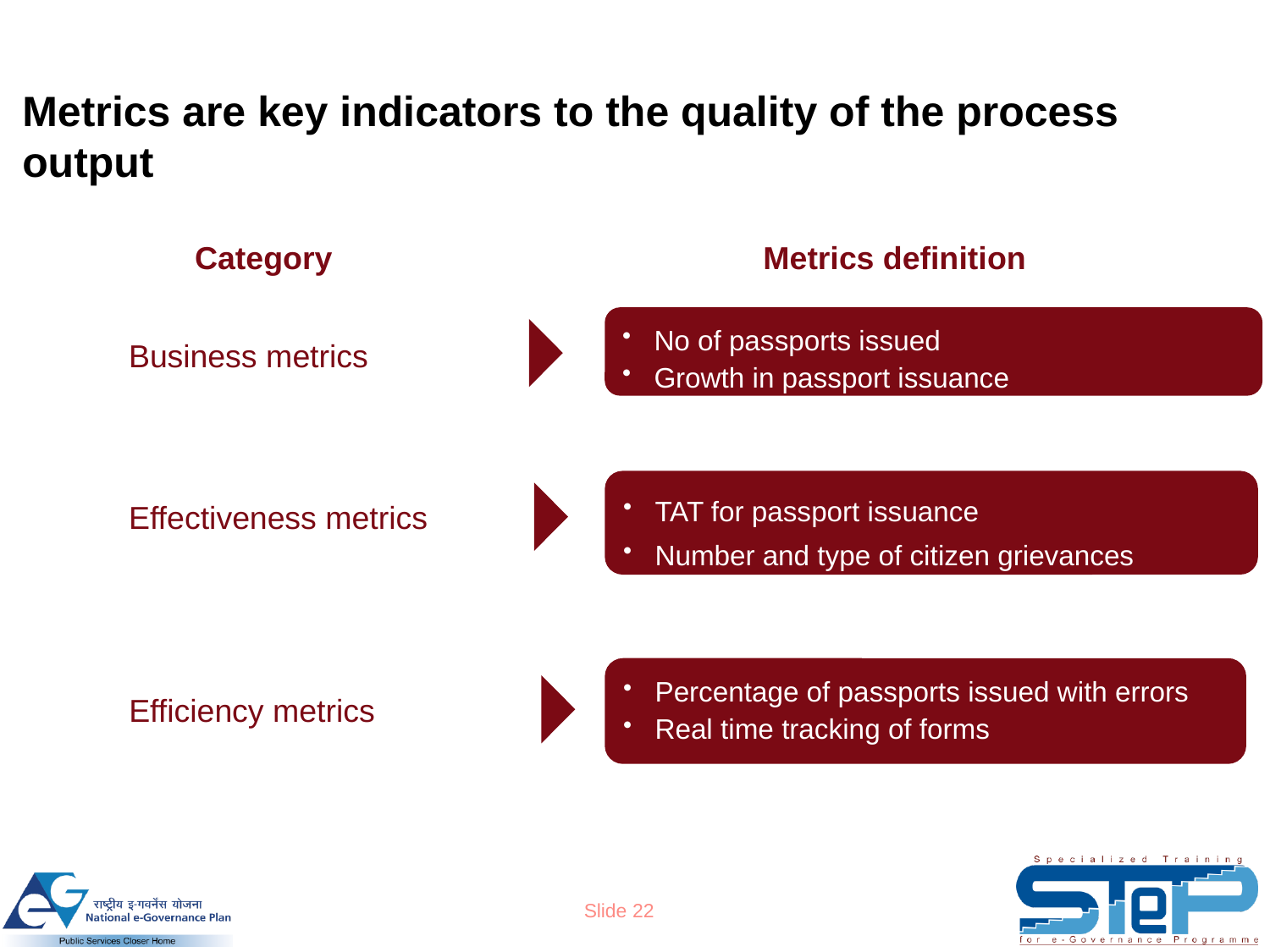

# Metrics are key indicators to the quality of the process output
Category
Metrics definition
No of passports issued
Growth in passport issuance
Business metrics

TAT for passport issuance
Number and type of citizen grievances
Effectiveness metrics

Percentage of passports issued with errors
Real time tracking of forms
Efficiency metrics